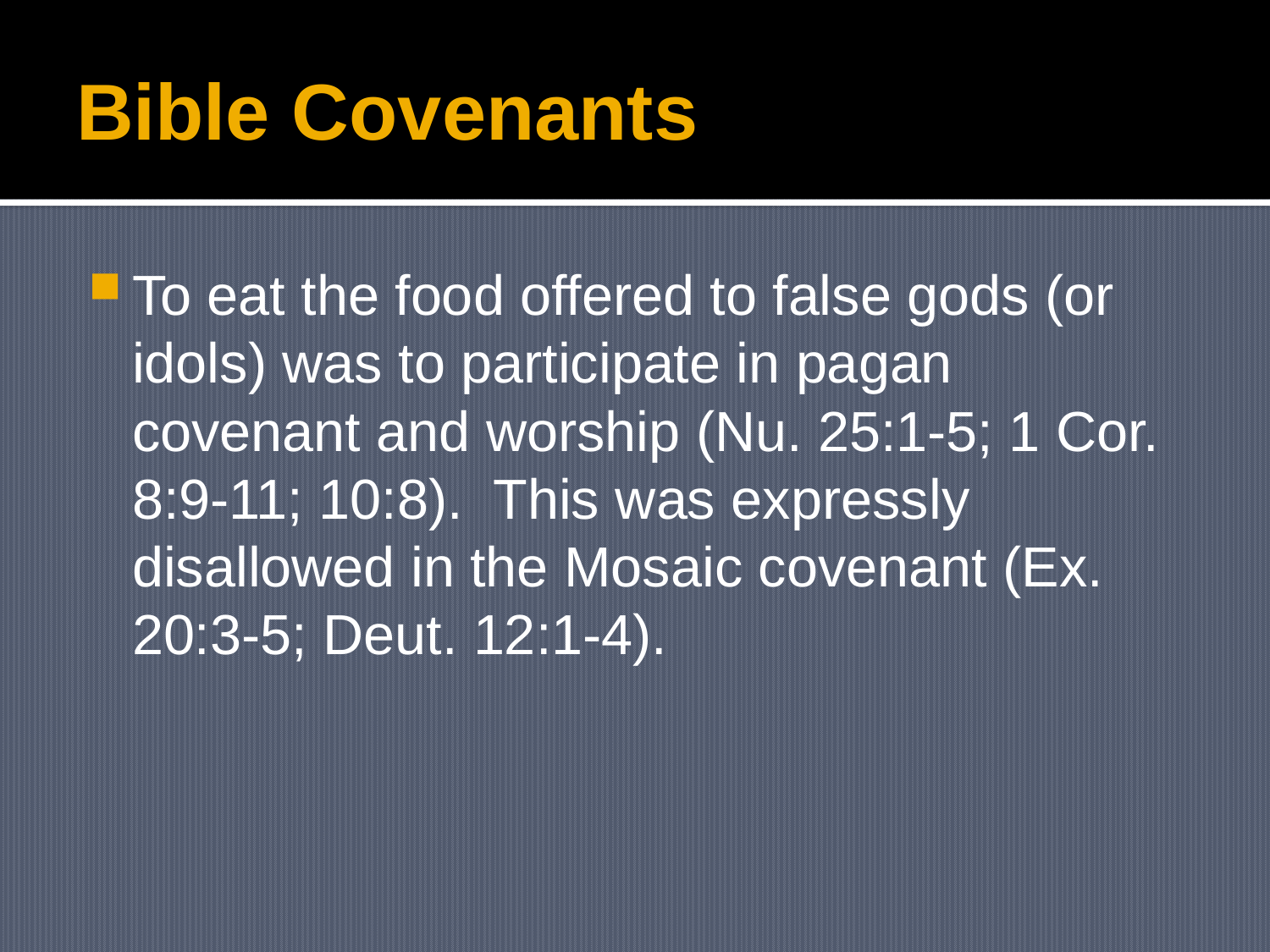

# Bible Covenants
To eat the food offered to false gods (or idols) was to participate in pagan covenant and worship (Nu. 25:1-5; 1 Cor. 8:9-11; 10:8).  This was expressly disallowed in the Mosaic covenant (Ex. 20:3-5; Deut. 12:1-4).